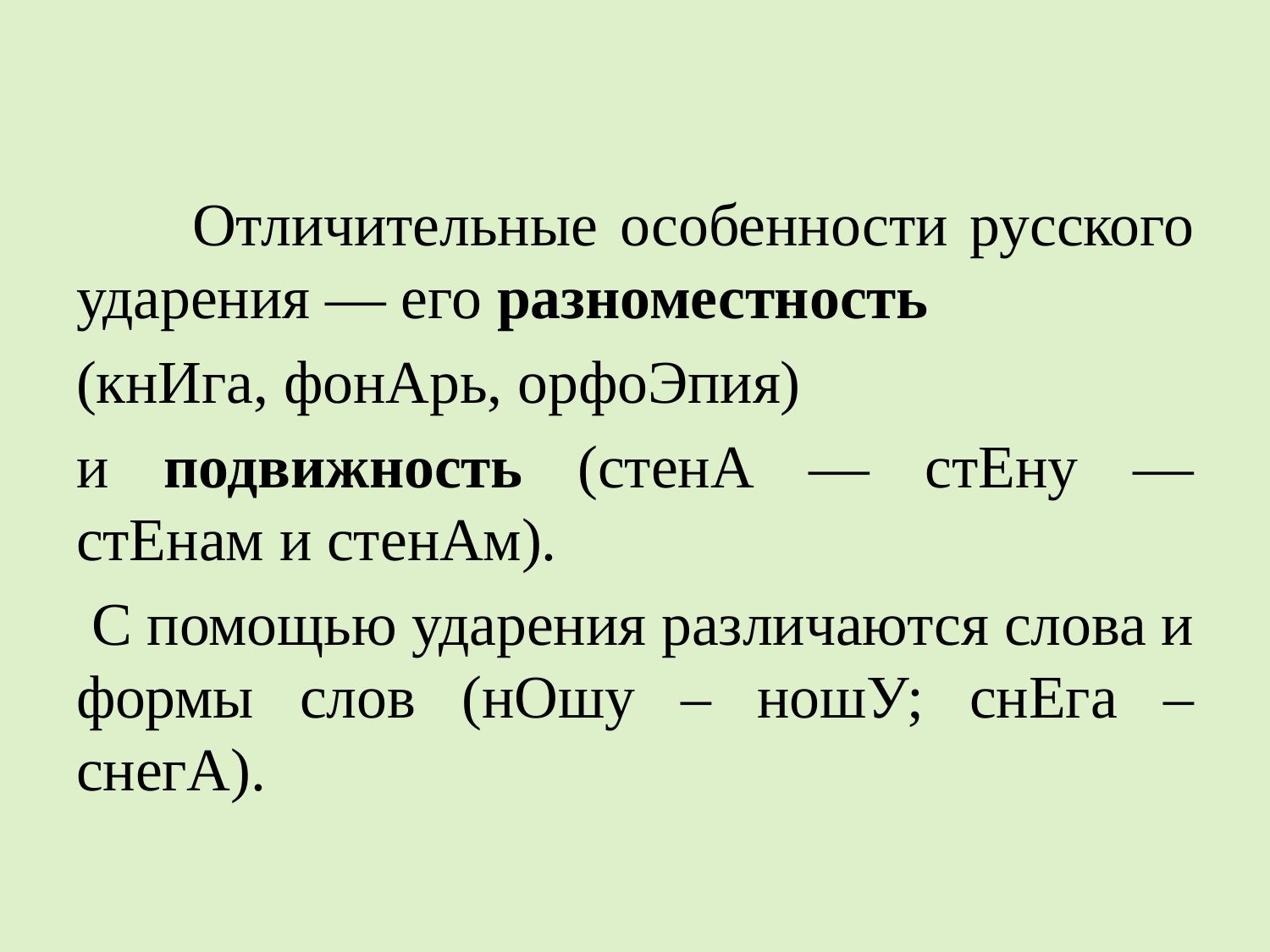

#

 	Отличительные особенности русского ударения — его разноместность
(кнИга, фонАрь, орфоЭпия)
и подвижность (стенА — стЕну — стЕнам и стенАм).
 С помощью ударения различаются слова и формы слов (нОшу – ношУ; снЕга – снегА).